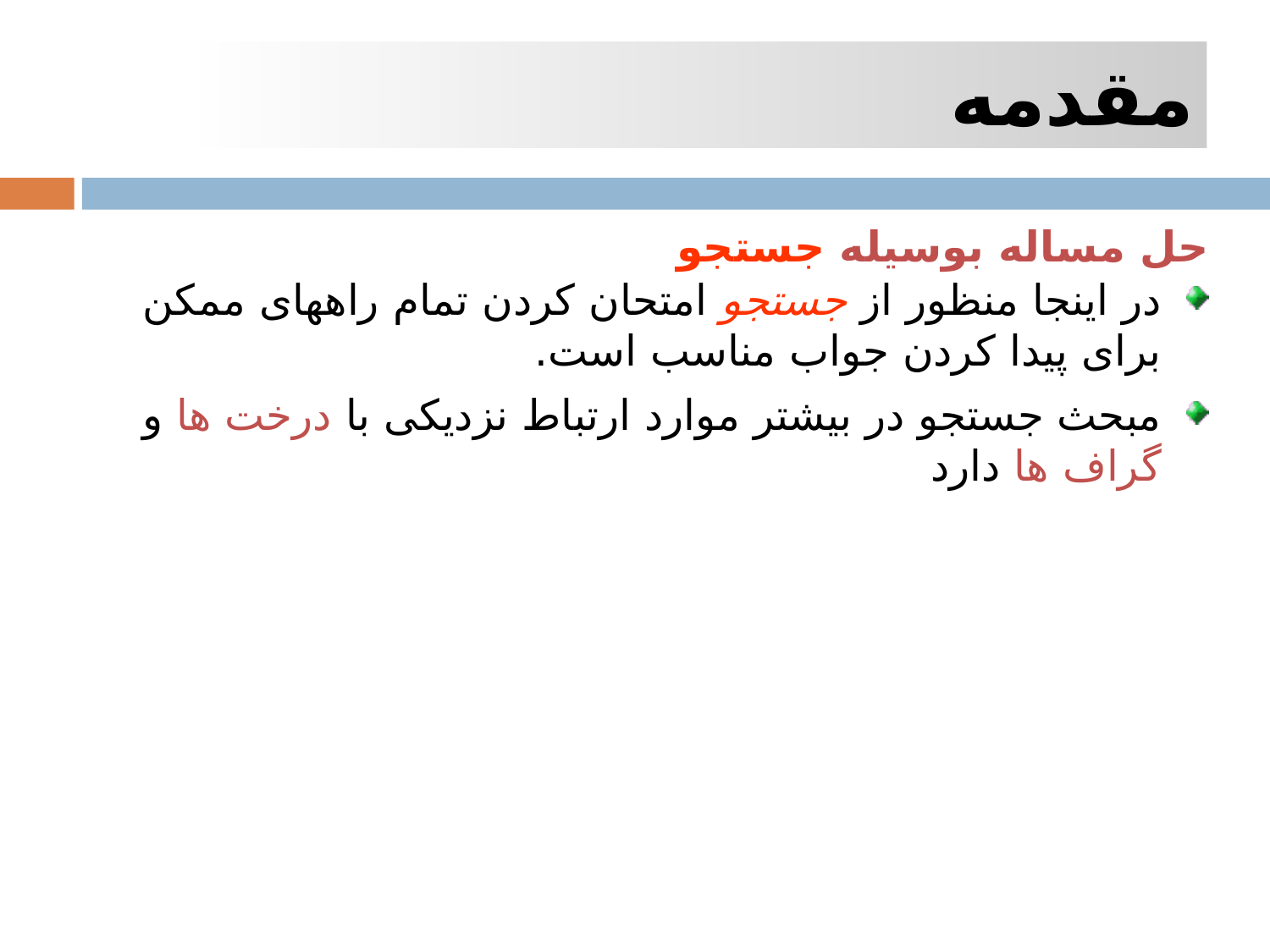

مقدمه
# حل مساله بوسيله جستجو
در اينجا منظور از جستجو امتحان کردن تمام راههای ممکن برای پيدا کردن جواب مناسب است.
مبحث جستجو در بيشتر موارد ارتباط نزديکی با درخت ها و گراف ها دارد